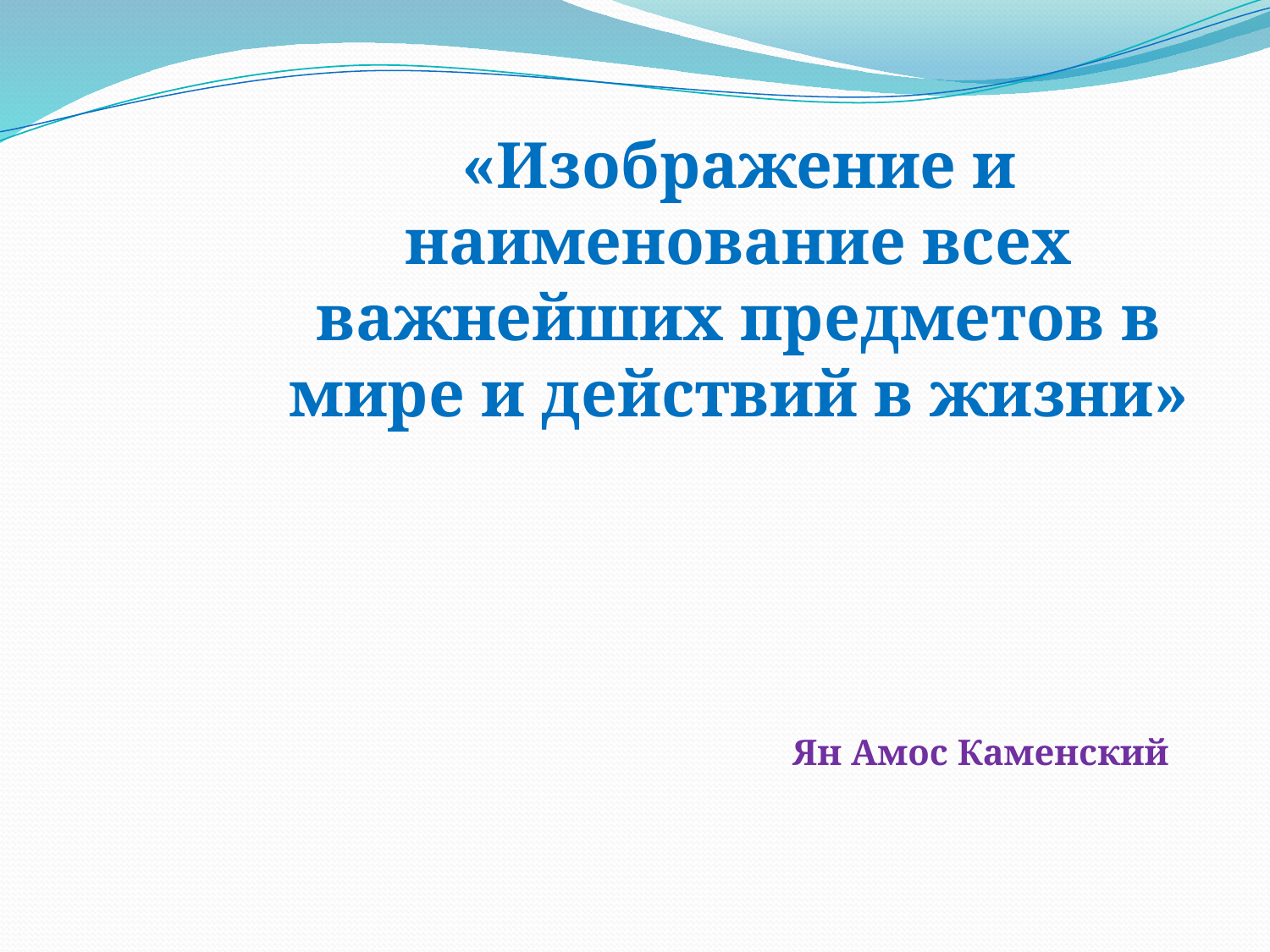

«Изображение и наименование всех важнейших предметов в мире и действий в жизни»
Ян Амос Каменский